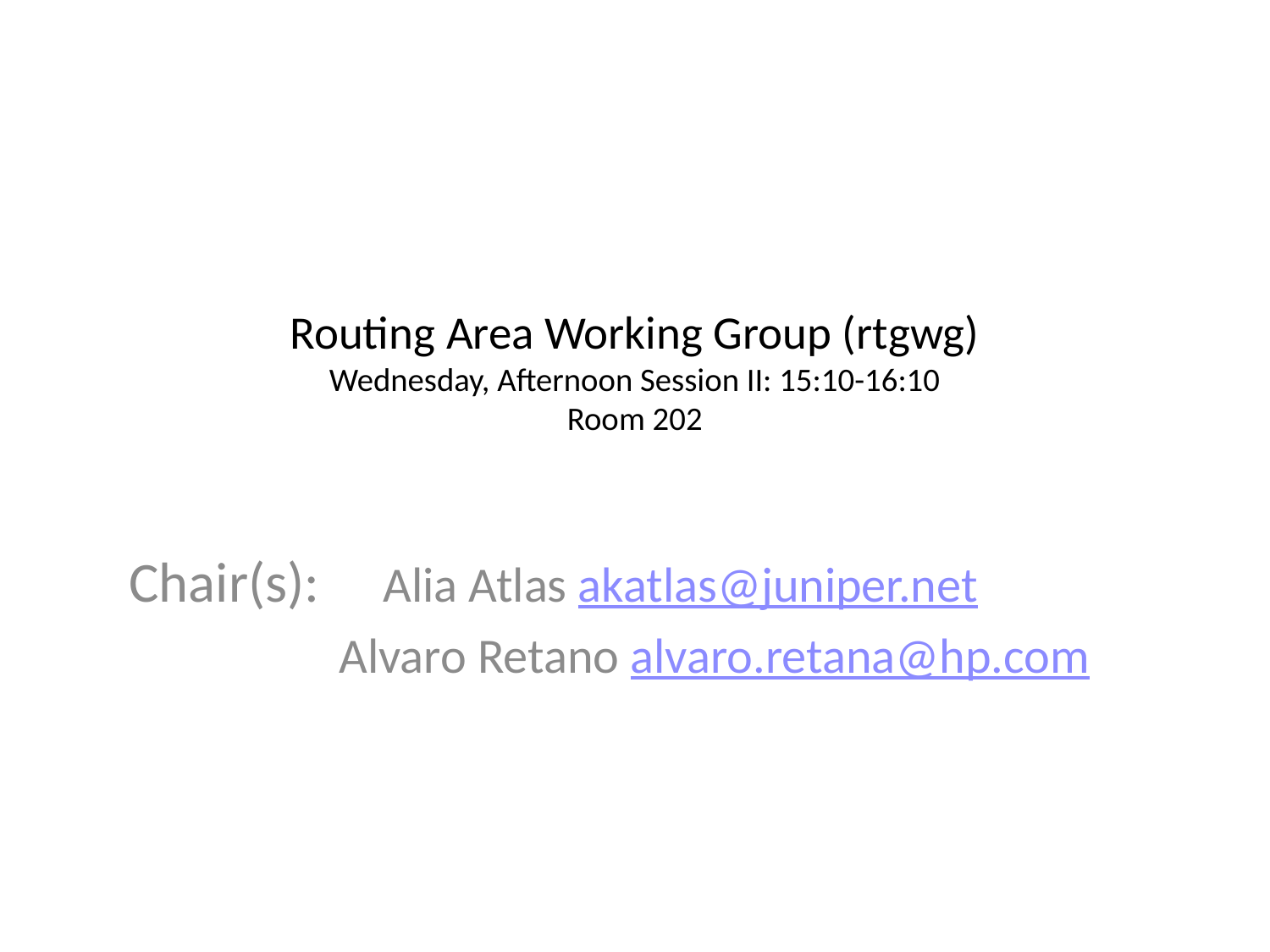

# Routing Area Working Group (rtgwg) Wednesday, Afternoon Session II: 15:10-16:10 Room 202
Chair(s):  	Alia Atlas akatlas@juniper.net
	Alvaro Retano alvaro.retana@hp.com